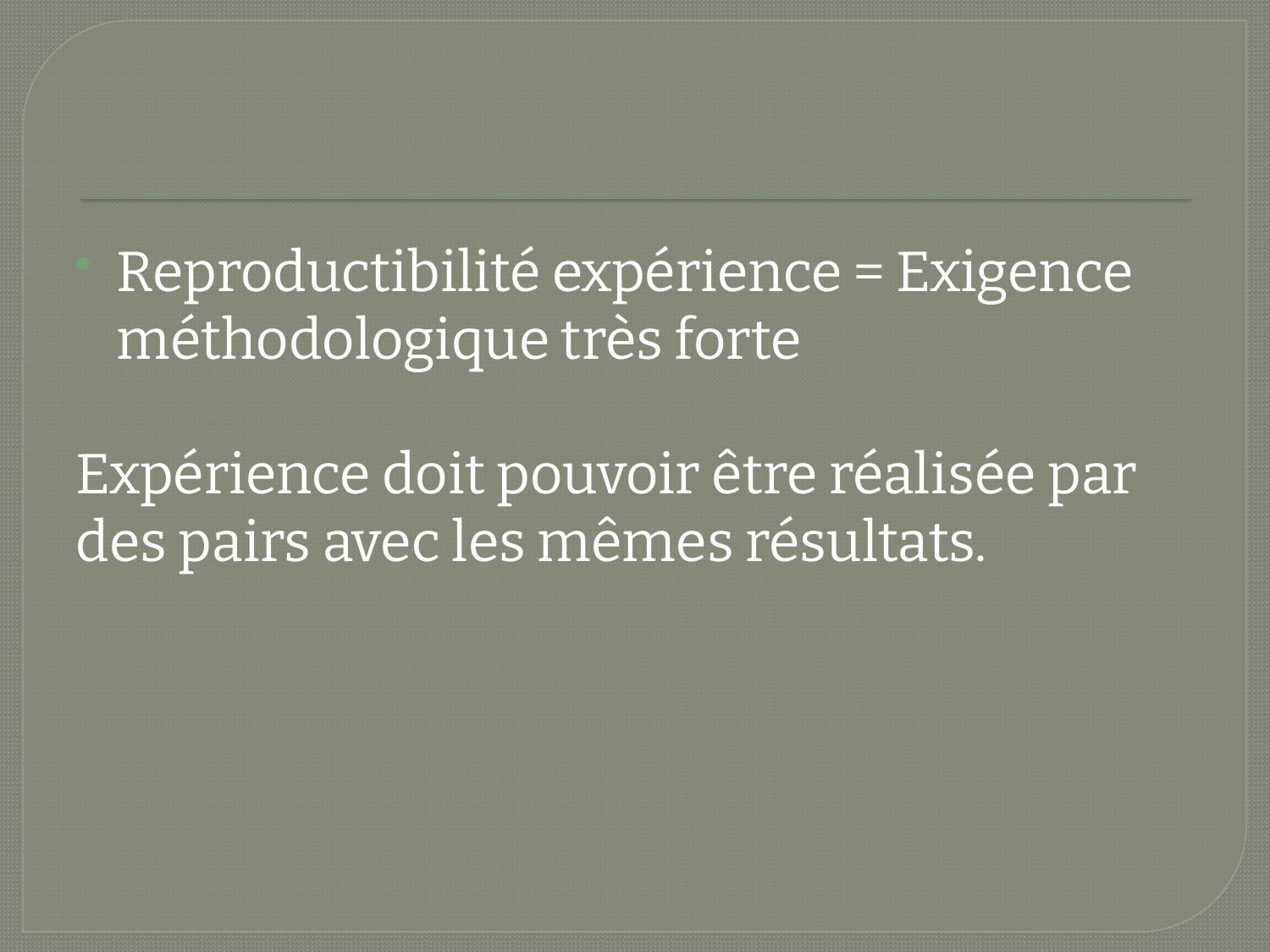

Reproductibilité expérience = Exigence méthodologique très forte

Expérience doit pouvoir être réalisée par des pairs avec les mêmes résultats.